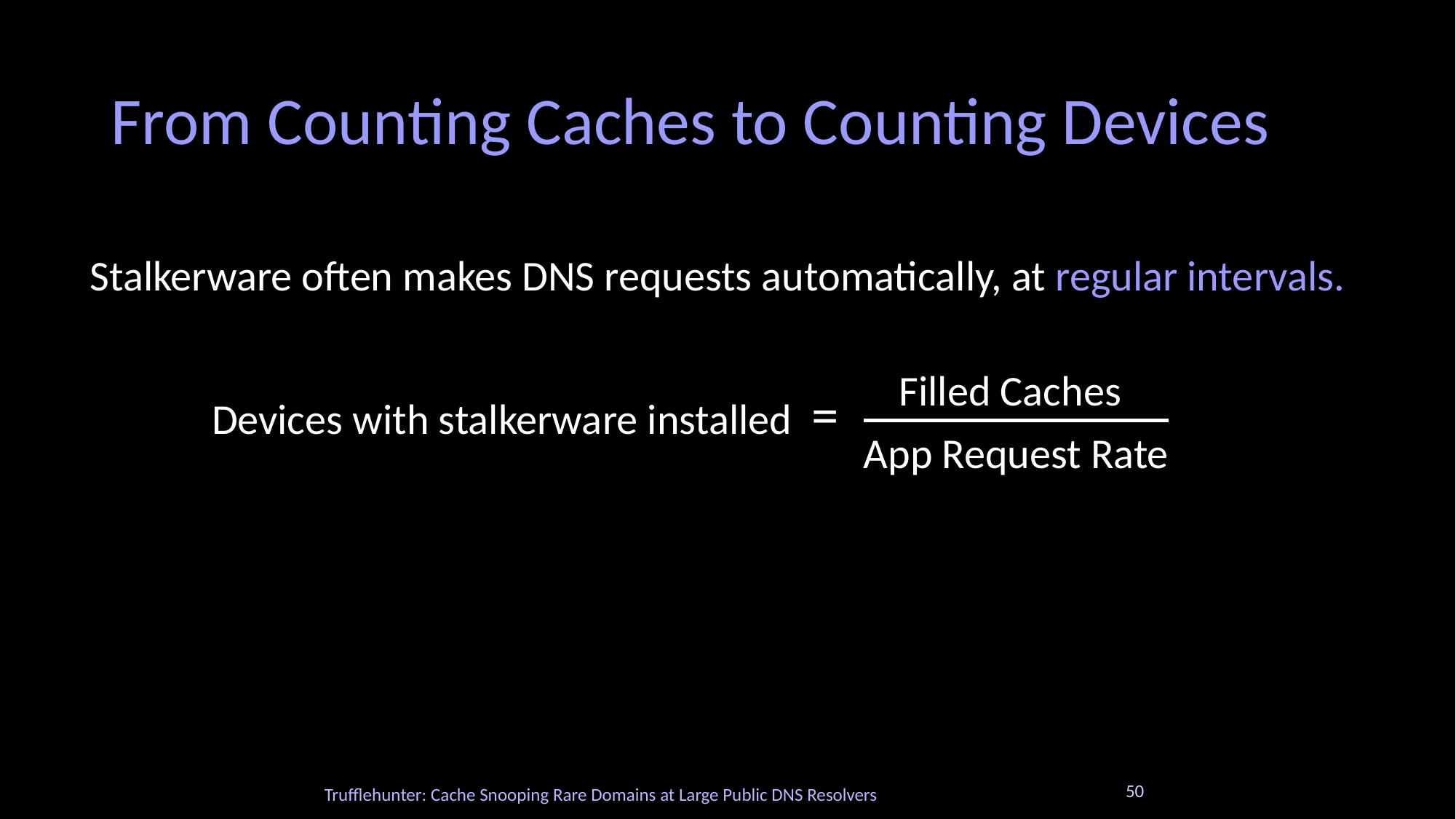

# From Counting Caches to Counting Devices
Stalkerware often makes DNS requests automatically, at regular intervals.
Filled Caches
Devices with stalkerware installed  =
App Request Rate
50
Trufflehunter: Cache Snooping Rare Domains at Large Public DNS Resolvers